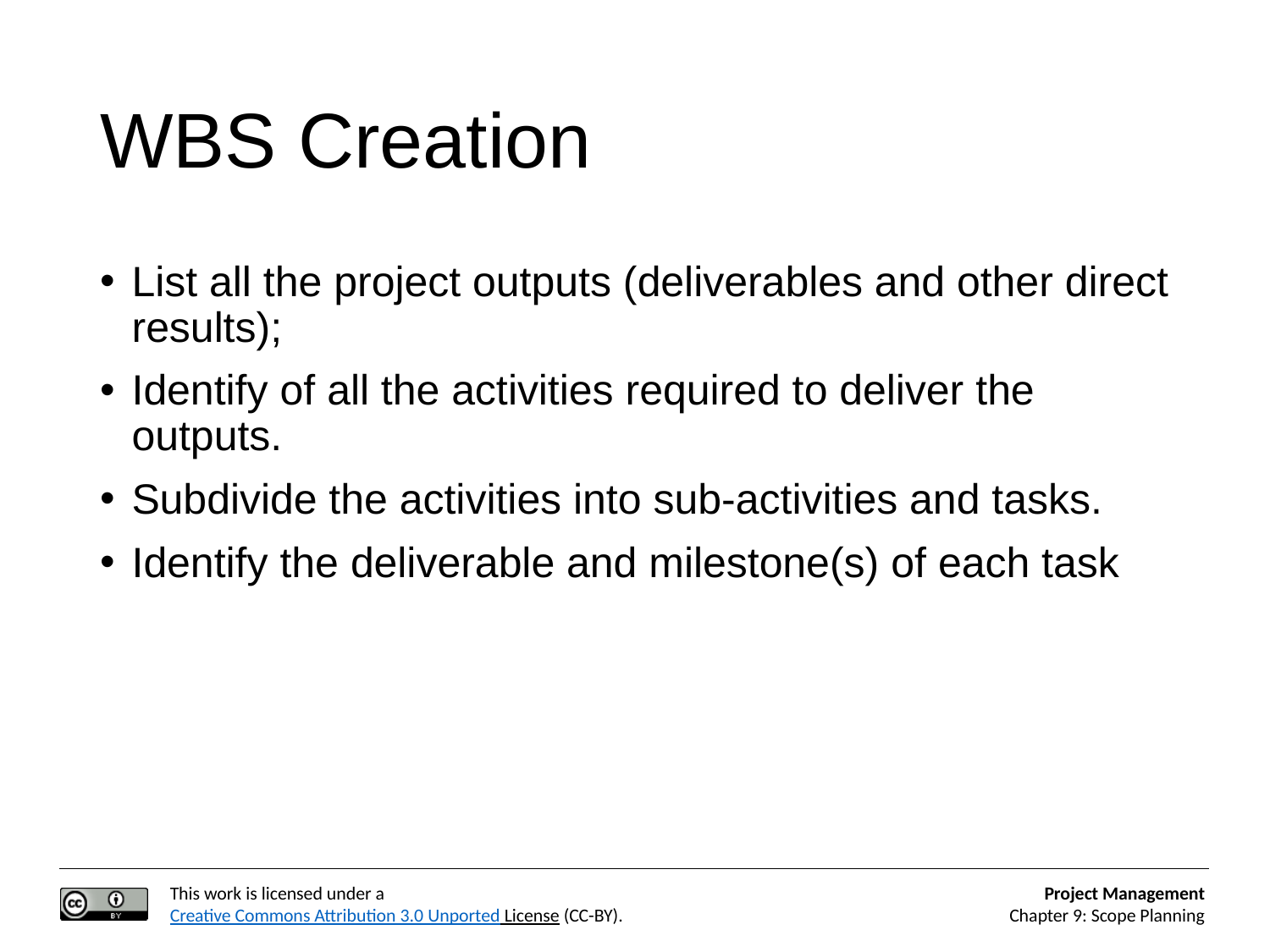

# WBS Creation
List all the project outputs (deliverables and other direct results);
Identify of all the activities required to deliver the outputs.
Subdivide the activities into sub-activities and tasks.
Identify the deliverable and milestone(s) of each task